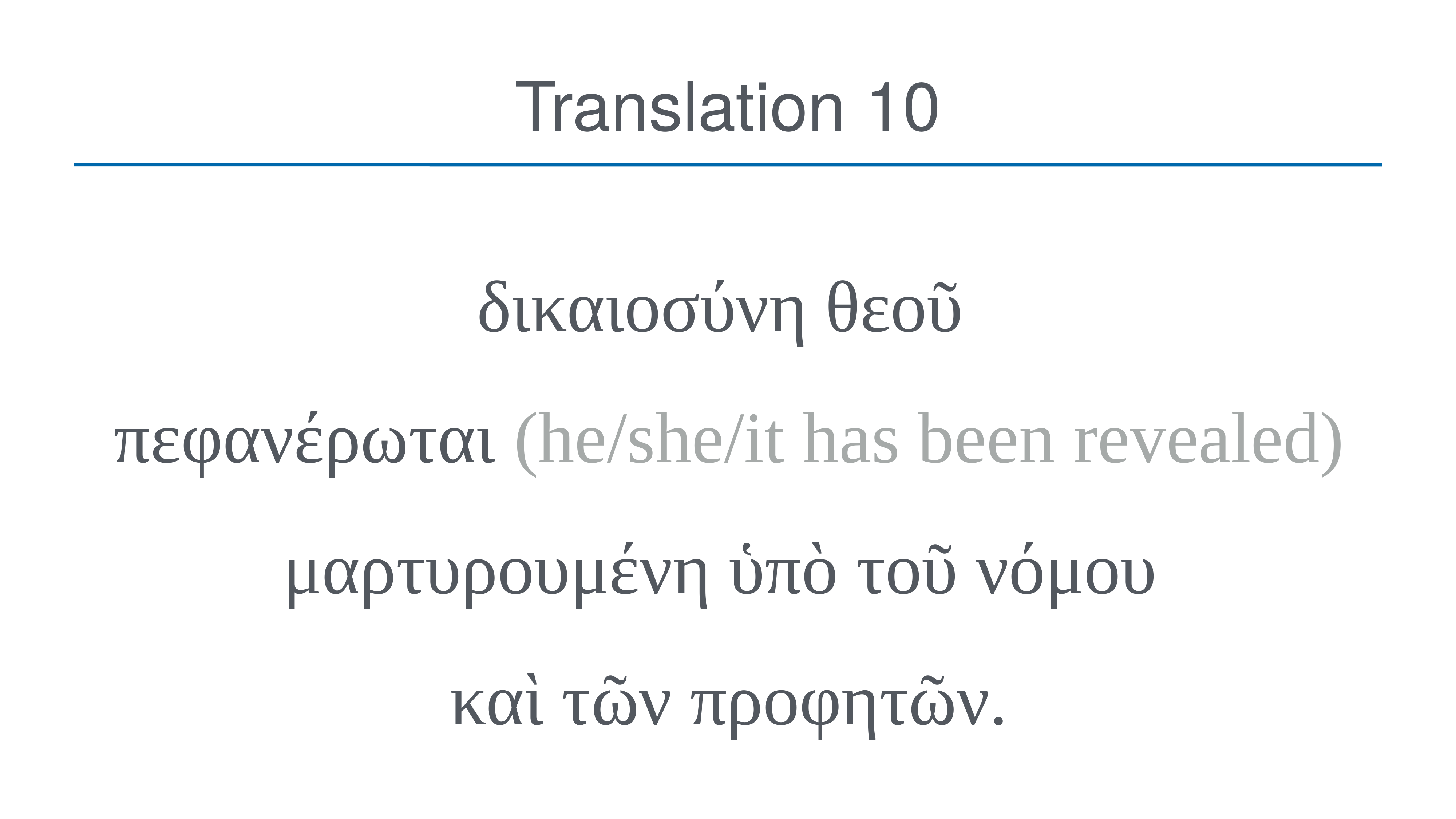

# Translation 10
δικαιοσύνη θεοῦ
πεφανέρωται (he/she/it has been revealed) μαρτυρουμένη ὑπὸ τοῦ νόμου
καὶ τῶν προφητῶν.